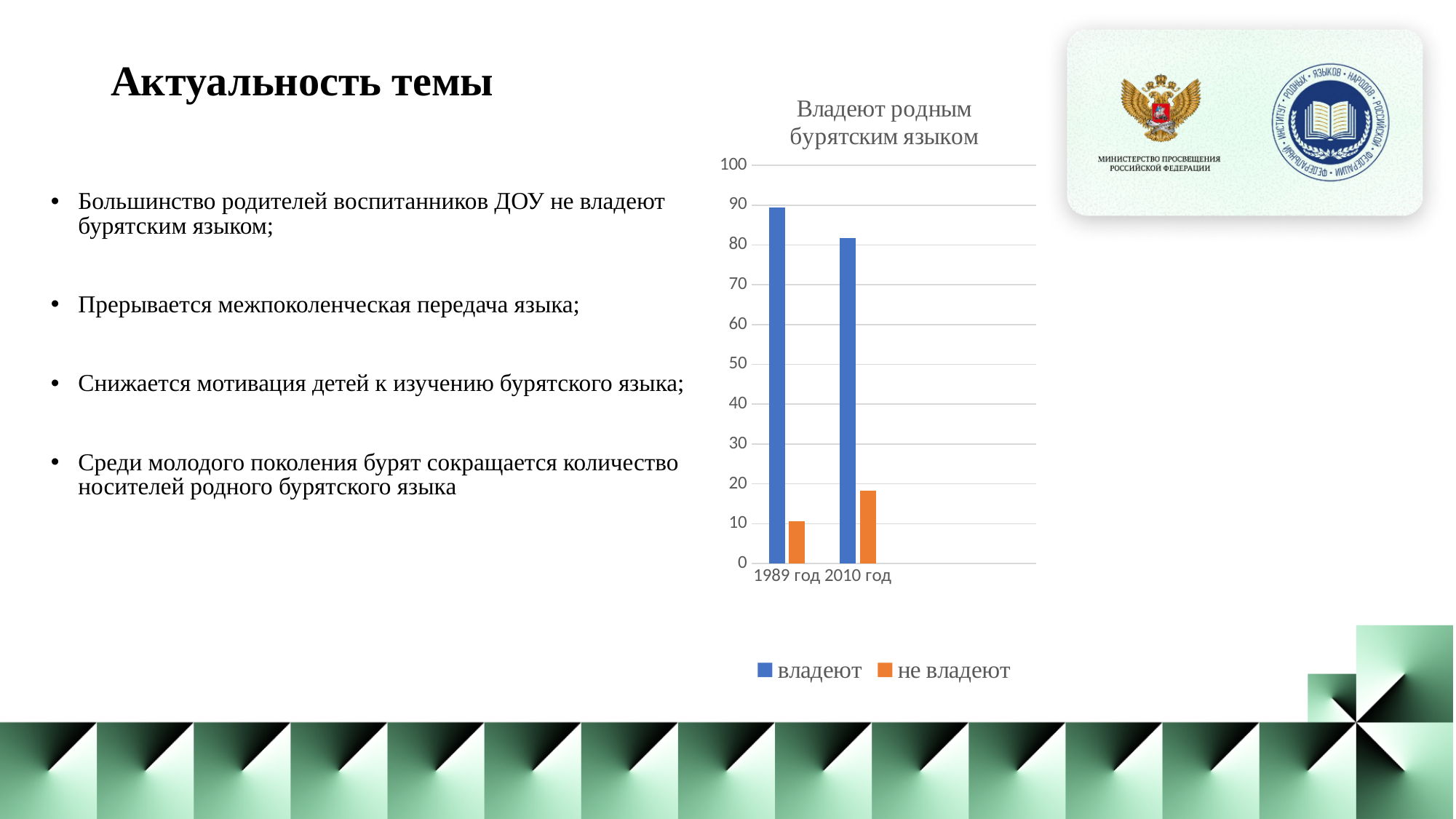

Актуальность темы

### Chart: Владеют родным бурятским языком

| Category | владеют | не владеют |
|---|---|---|
| 1989 год | 89.4 | 10.6 |
| 2010 год | 81.8 | 18.2 |
Большинство родителей воспитанников ДОУ не владеют бурятским языком;

Прерывается межпоколенческая передача языка;

Снижается мотивация детей к изучению бурятского языка;

Среди молодого поколения бурят сокращается количество носителей родного бурятского языка